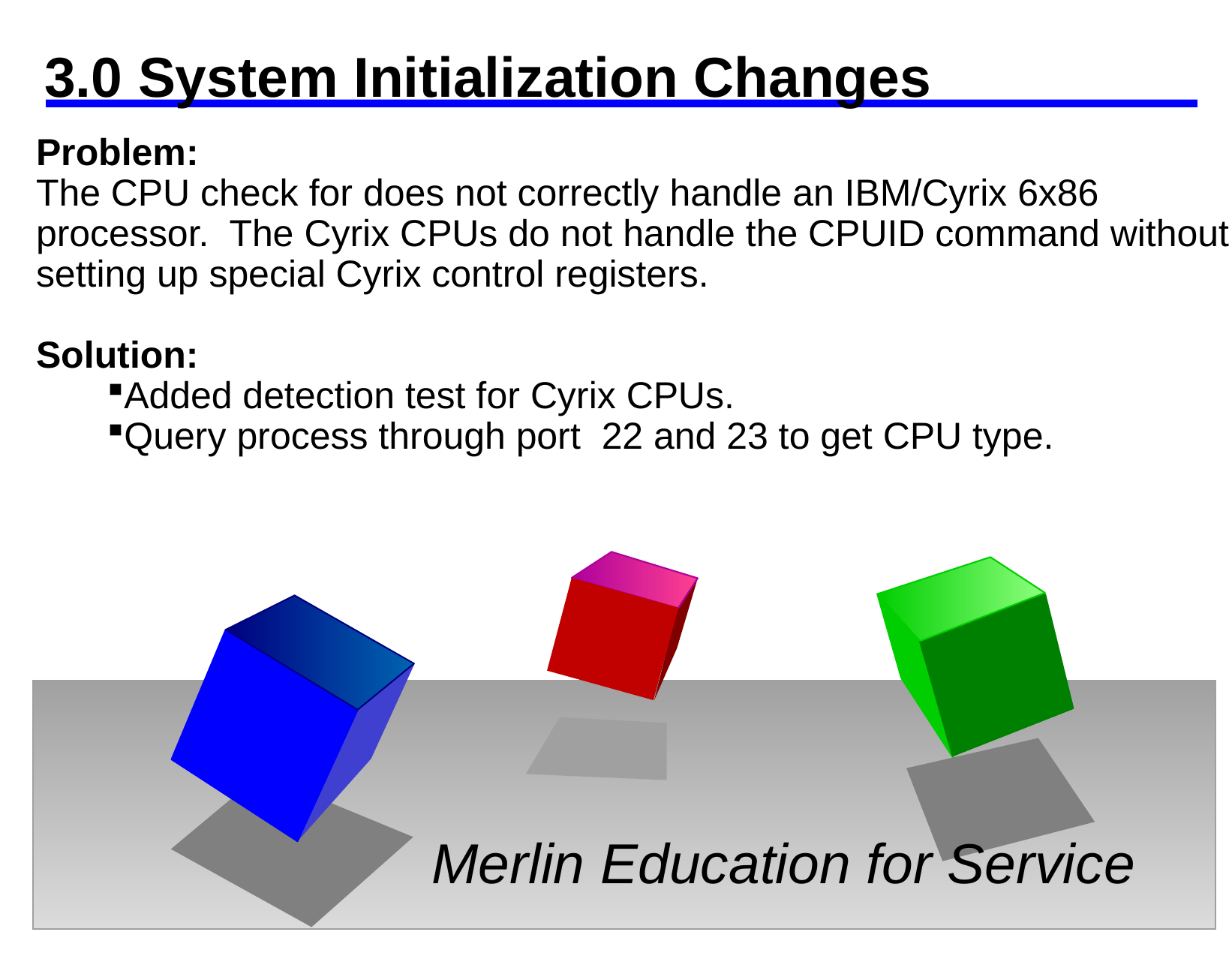

3.0 System Initialization Changes

Problem:
The CPU check for does not correctly handle an IBM/Cyrix 6x86 processor.  The Cyrix CPUs do not handle the CPUID command without setting up special Cyrix control registers.

Solution:
Added detection test for Cyrix CPUs.
Query process through port  22 and 23 to get CPU type.

Merlin Education for Service